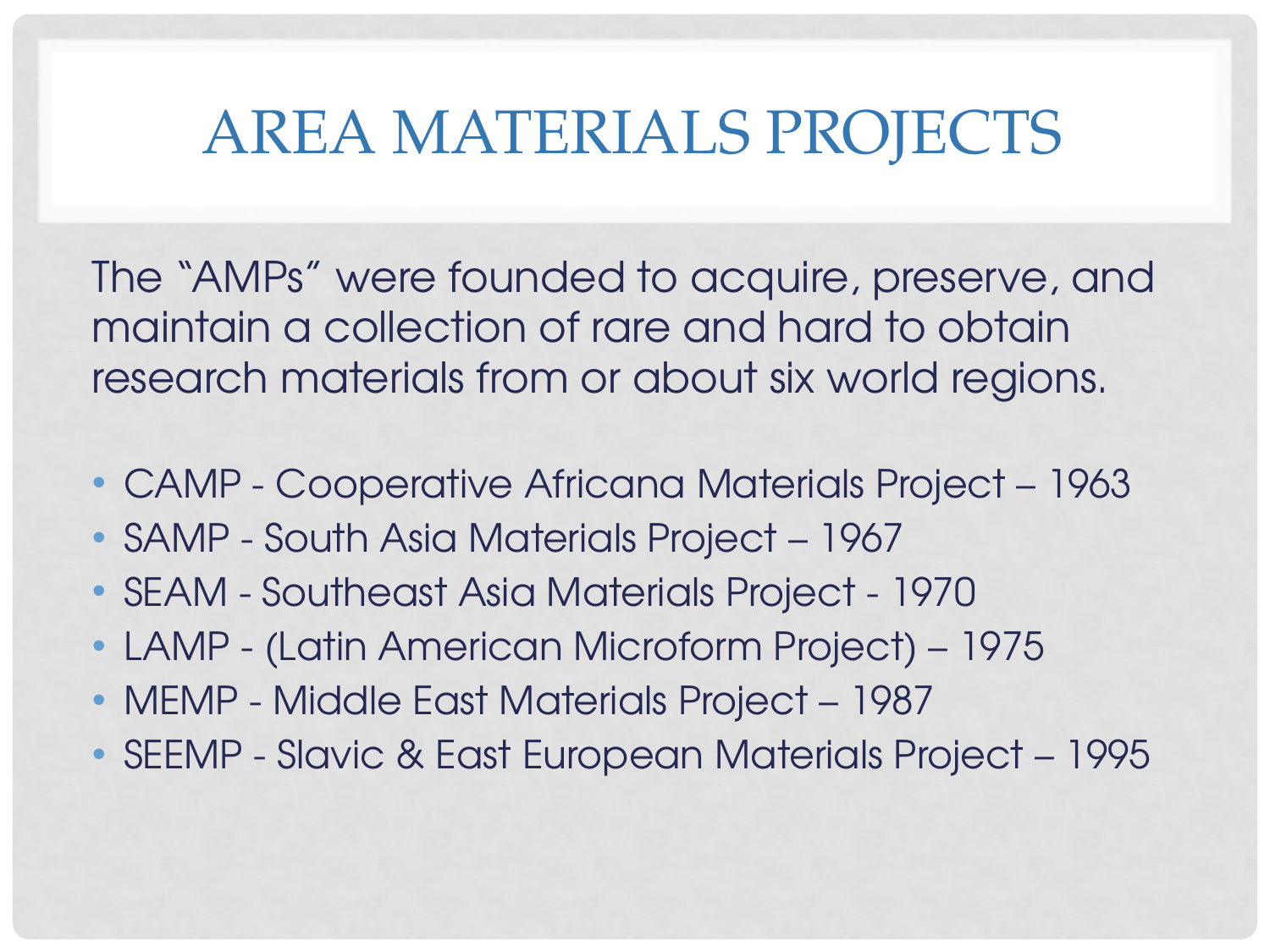

# Area Materials Projects
The “AMPs” were founded to acquire, preserve, and maintain a collection of rare and hard to obtain research materials from or about six world regions.

CAMP - Cooperative Africana Materials Project – 1963
SAMP - South Asia Materials Project – 1967
SEAM - Southeast Asia Materials Project - 1970
LAMP - (Latin American Microform Project) – 1975
MEMP - Middle East Materials Project – 1987
SEEMP - Slavic & East European Materials Project – 1995